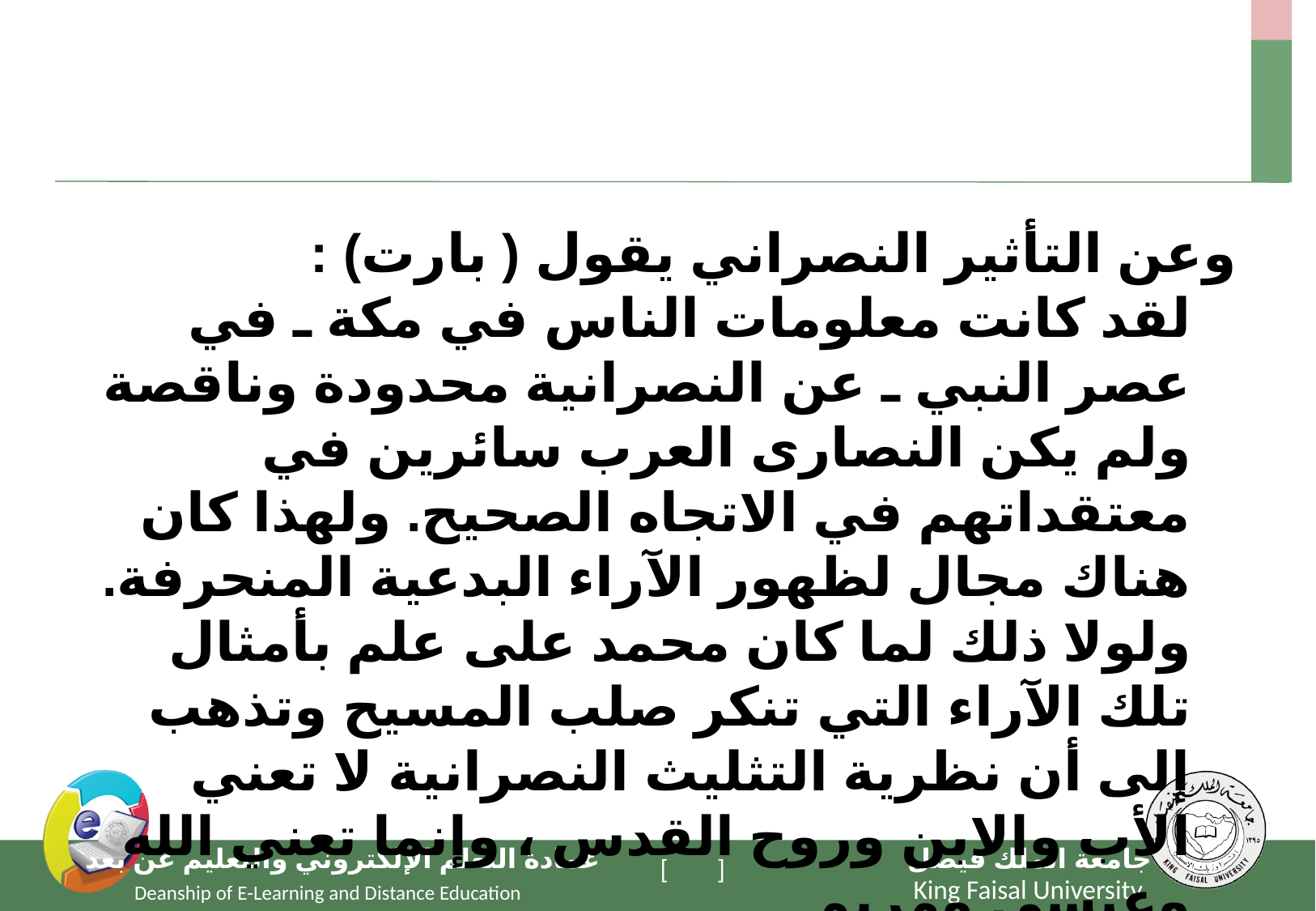

#
وعن التأثير النصراني يقول ( بارت) :
لقد كانت معلومات الناس في مكة ـ في عصر النبي ـ عن النصرانية محدودة وناقصة ولم يكن النصارى العرب سائرين في معتقداتهم في الاتجاه الصحيح. ولهذا كان هناك مجال لظهور الآراء البدعية المنحرفة. ولولا ذلك لما كان محمد على علم بأمثال تلك الآراء التي تنكر صلب المسيح وتذهب إلى أن نظرية التثليث النصرانية لا تعني الأب والابن وروح القدس ، وإنما تعني الله وعيسى ومريم.